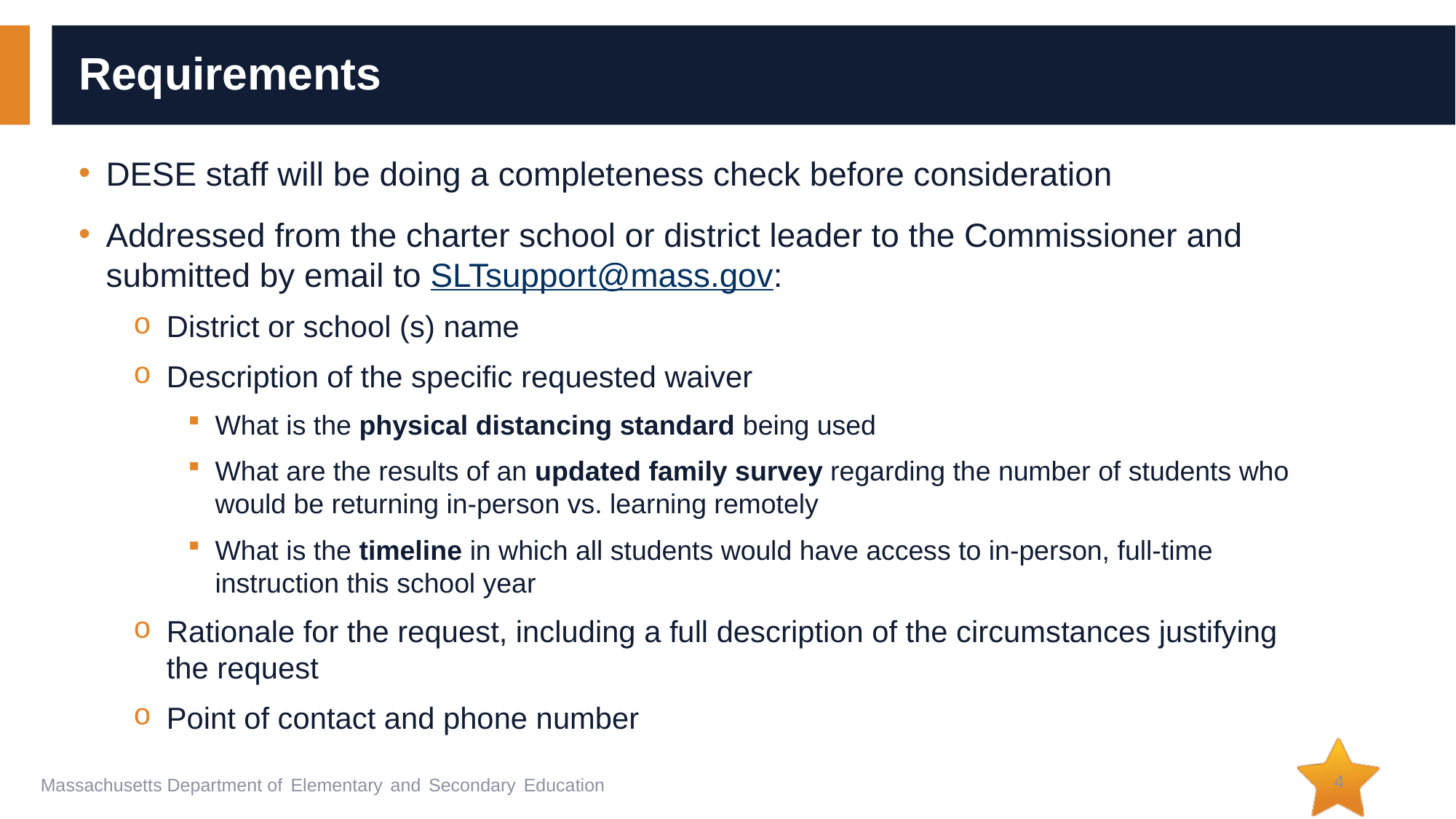

# Requirements
DESE staff will be doing a completeness check before consideration
Addressed from the charter school or district leader to the Commissioner and submitted by email to SLTsupport@mass.gov:
District or school (s) name
Description of the specific requested waiver
What is the physical distancing standard being used
What are the results of an updated family survey regarding the number of students who would be returning in-person vs. learning remotely
What is the timeline in which all students would have access to in-person, full-time instruction this school year
Rationale for the request, including a full description of the circumstances justifying the request
Point of contact and phone number
4